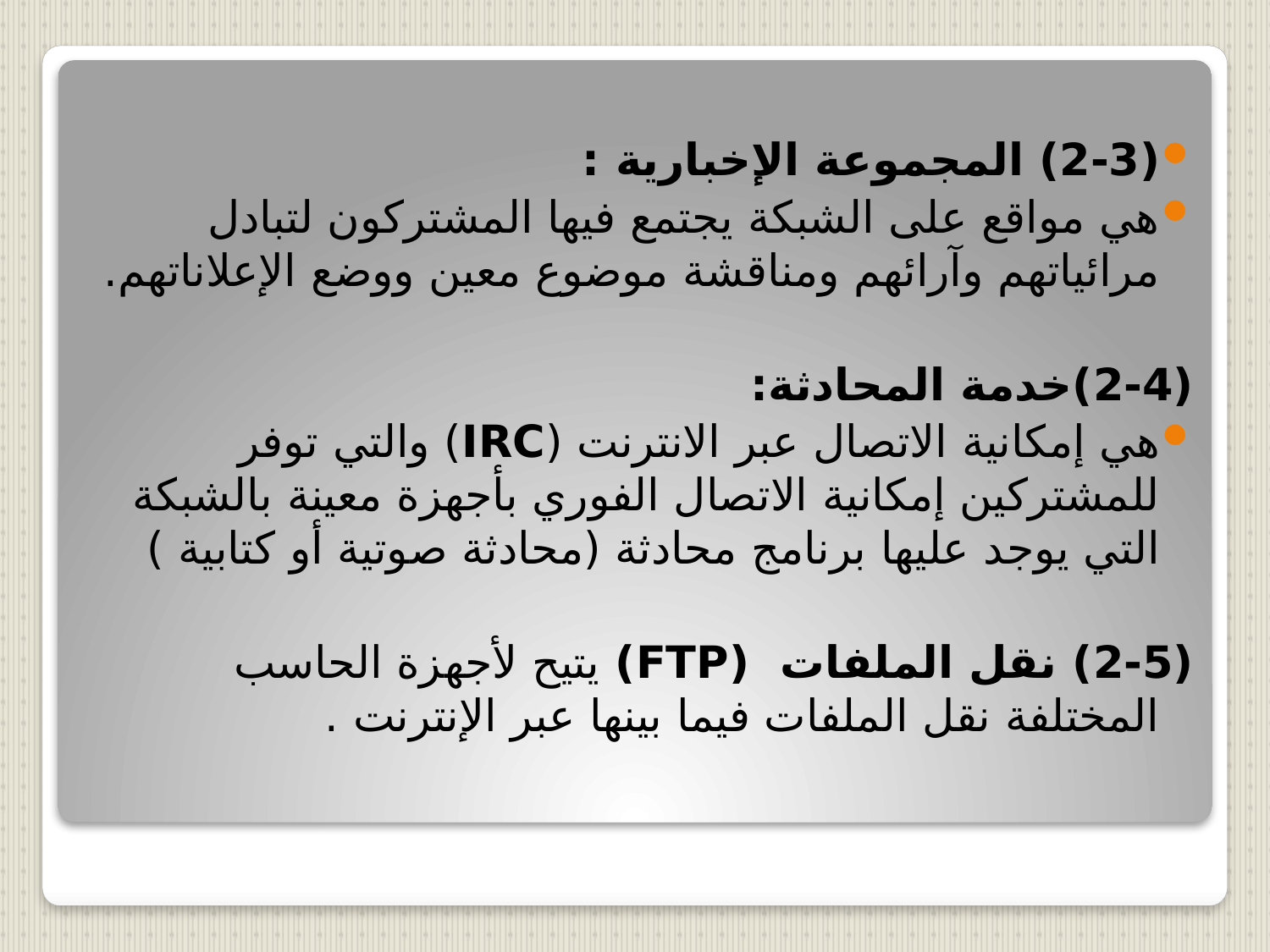

(2-3) المجموعة الإخبارية :
هي مواقع على الشبكة يجتمع فيها المشتركون لتبادل مرائياتهم وآرائهم ومناقشة موضوع معين ووضع الإعلاناتهم.

(2-4)خدمة المحادثة:
هي إمكانية الاتصال عبر الانترنت (IRC) والتي توفر للمشتركين إمكانية الاتصال الفوري بأجهزة معينة بالشبكة التي يوجد عليها برنامج محادثة (محادثة صوتية أو كتابية )

(2-5) نقل الملفات  (FTP) يتيح لأجهزة الحاسب المختلفة نقل الملفات فيما بينها عبر الإنترنت .